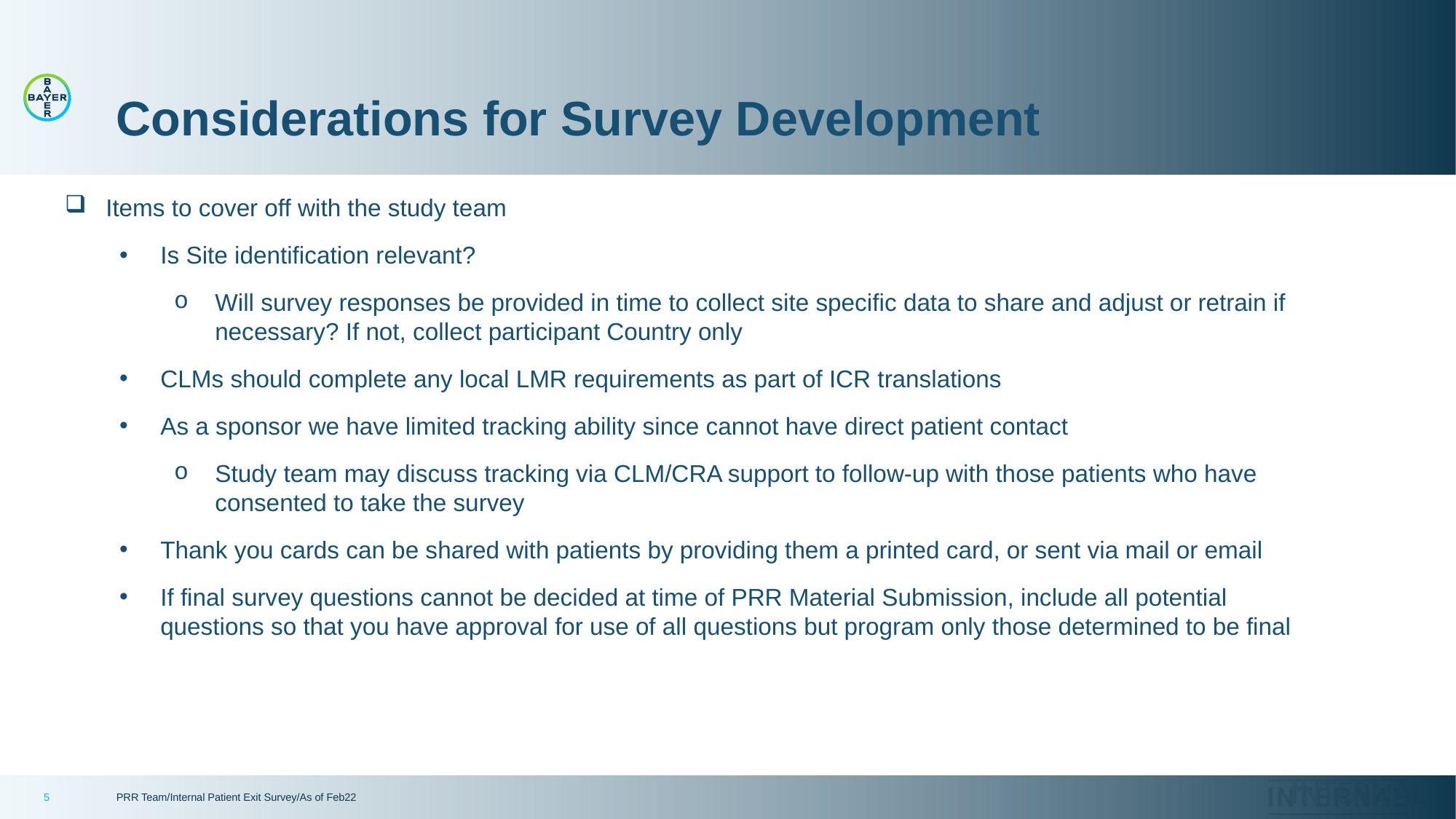

# Considerations for Survey Development
Items to cover off with the study team
Is Site identification relevant?
Will survey responses be provided in time to collect site specific data to share and adjust or retrain if necessary? If not, collect participant Country only
CLMs should complete any local LMR requirements as part of ICR translations
As a sponsor we have limited tracking ability since cannot have direct patient contact
Study team may discuss tracking via CLM/CRA support to follow-up with those patients who have consented to take the survey
Thank you cards can be shared with patients by providing them a printed card, or sent via mail or email
If final survey questions cannot be decided at time of PRR Material Submission, include all potential questions so that you have approval for use of all questions but program only those determined to be final

5
PRR Team/Internal Patient Exit Survey/As of Feb22